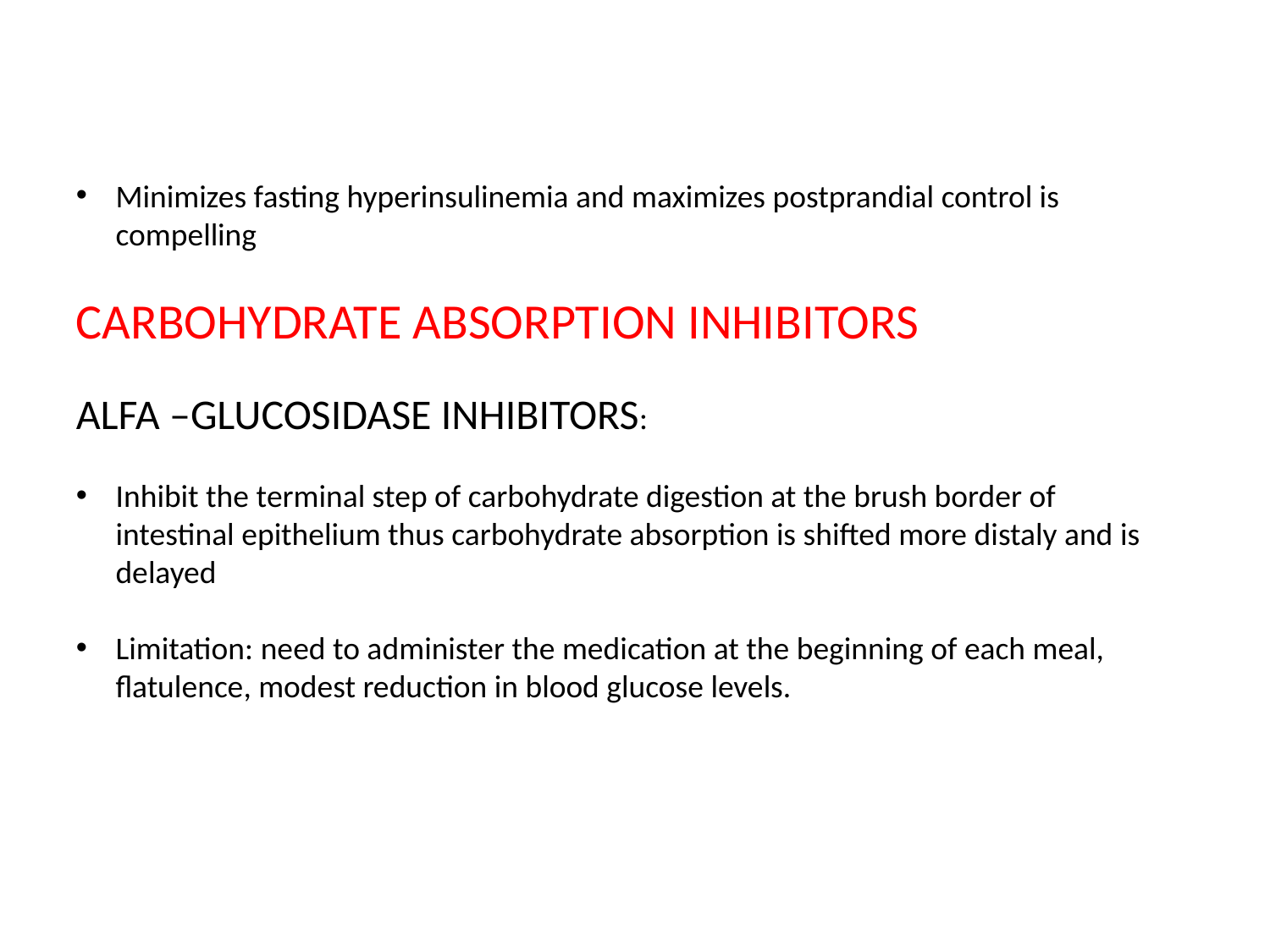

Minimizes fasting hyperinsulinemia and maximizes postprandial control is compelling

CARBOHYDRATE ABSORPTION INHIBITORS

ALFA –GLUCOSIDASE INHIBITORS:

Inhibit the terminal step of carbohydrate digestion at the brush border of intestinal epithelium thus carbohydrate absorption is shifted more distaly and is delayed

Limitation: need to administer the medication at the beginning of each meal, flatulence, modest reduction in blood glucose levels.